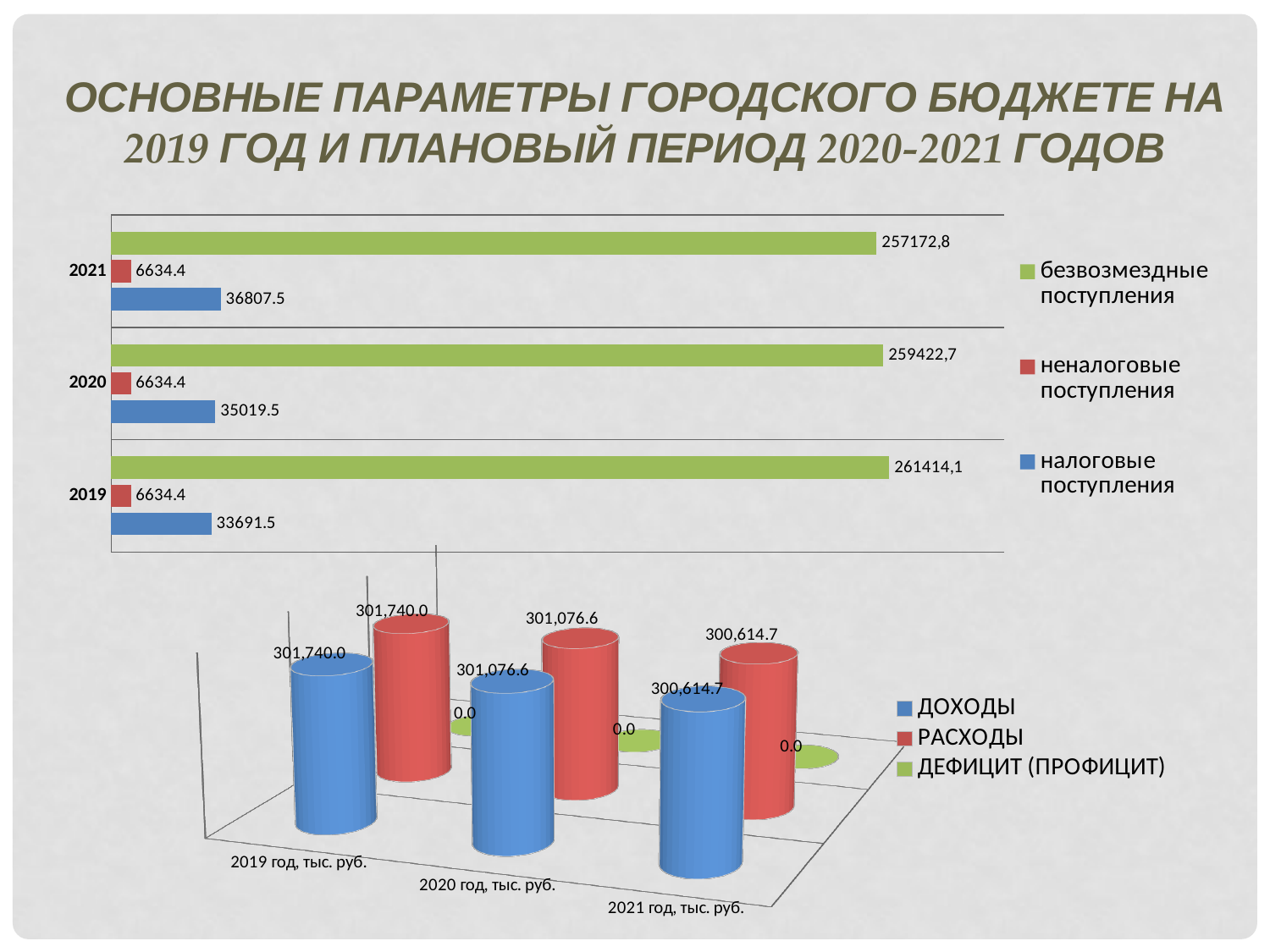

Основные параметры городского бюджете на 2019 год и плановый период 2020-2021 годов

### Chart

| Category | налоговые поступления | неналоговые поступления | безвозмездные поступления |
|---|---|---|---|
| 2019 | 33691.5 | 6634.4 | 261414.104 |
| 2020 | 35019.5 | 6634.4 | 259422.744 |
| 2021 | 36807.5 | 6634.4 | 257172.804 |

[unsupported chart]